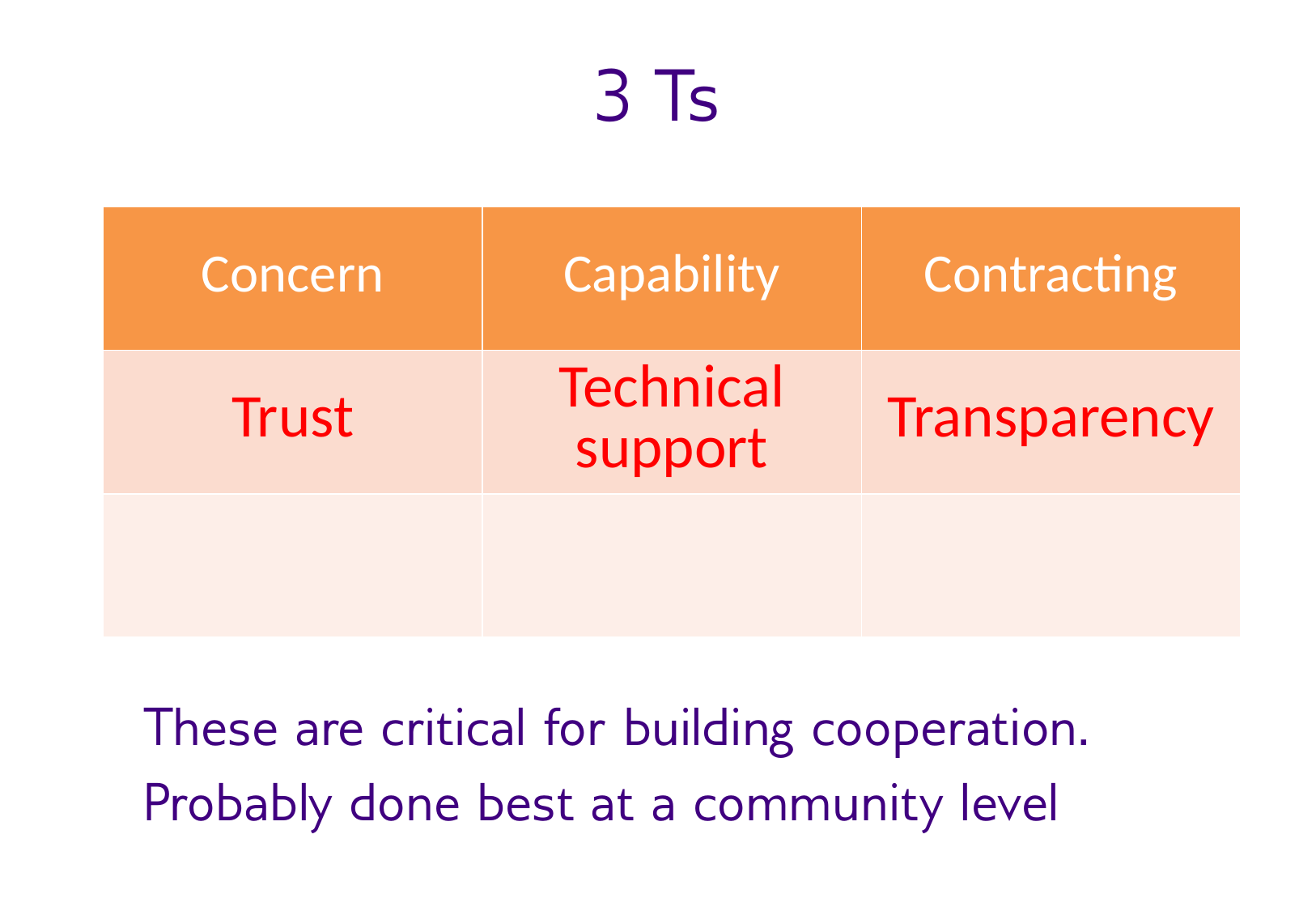

# 3 Ts
| Concern | Capability | Contracting |
| --- | --- | --- |
| Trust | Technical support | Transparency |
|  |  |  |
These are critical for building cooperation.
Probably done best at a community level